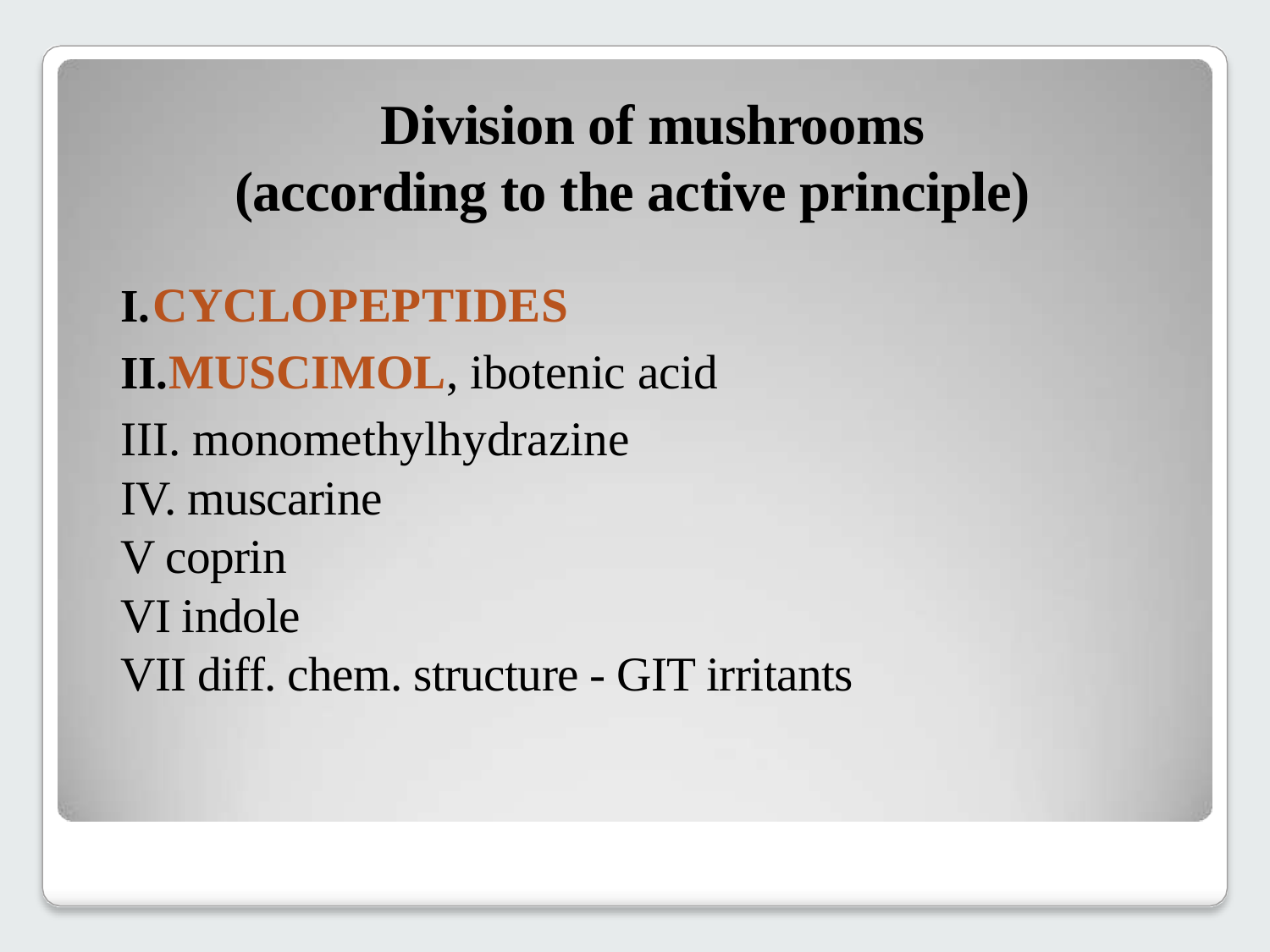

# Division of mushrooms (according to the active principle)
CYCLOPEPTIDES
MUSCIMOL, ibotenic acid
III. monomethylhydrazine
IV. muscarine
V coprin
VI indole
VII diff. chem. structure - GIT irritants